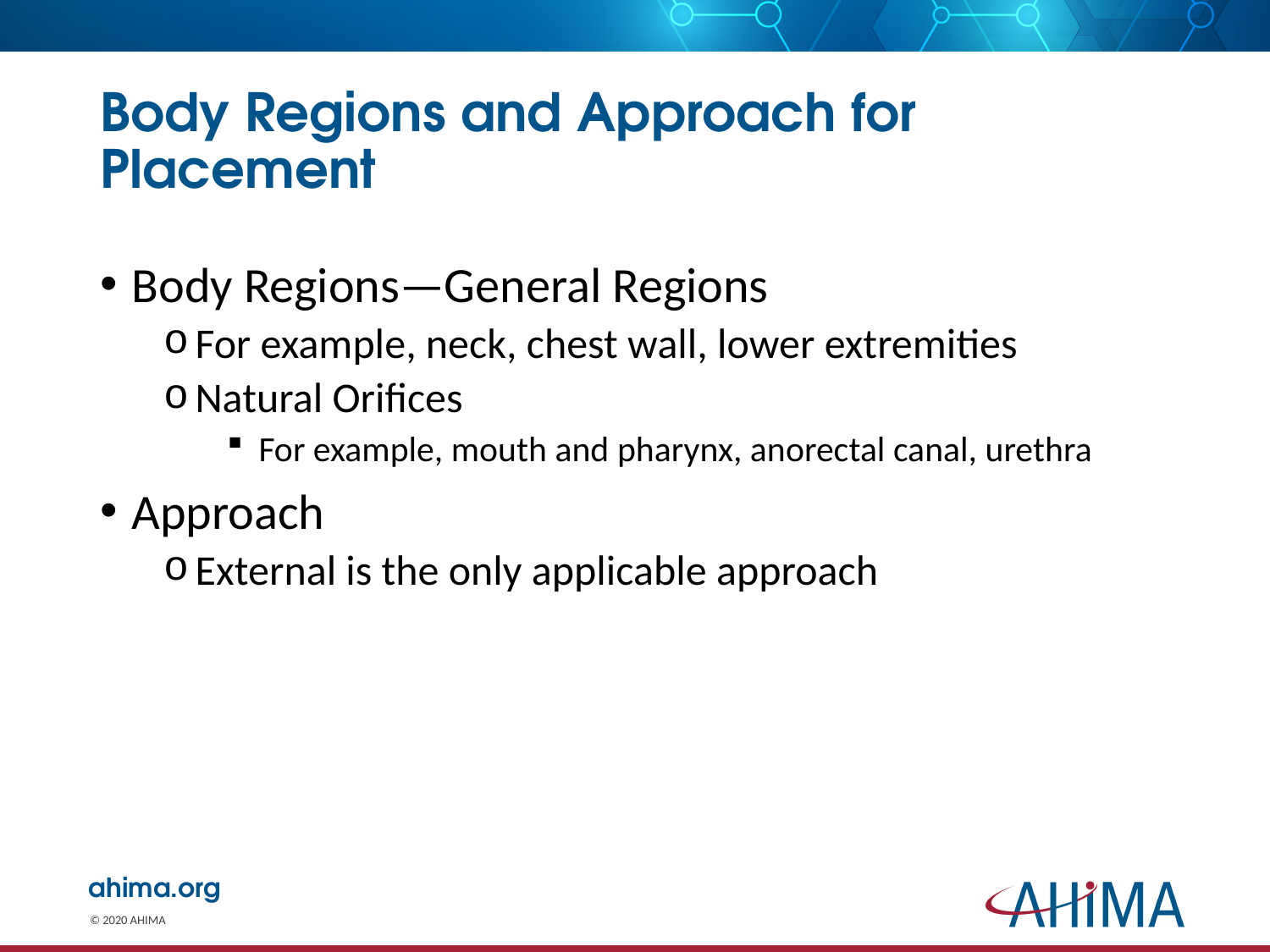

# Body Regions and Approach for Placement
Body Regions—General Regions
For example, neck, chest wall, lower extremities
Natural Orifices
For example, mouth and pharynx, anorectal canal, urethra
Approach
External is the only applicable approach